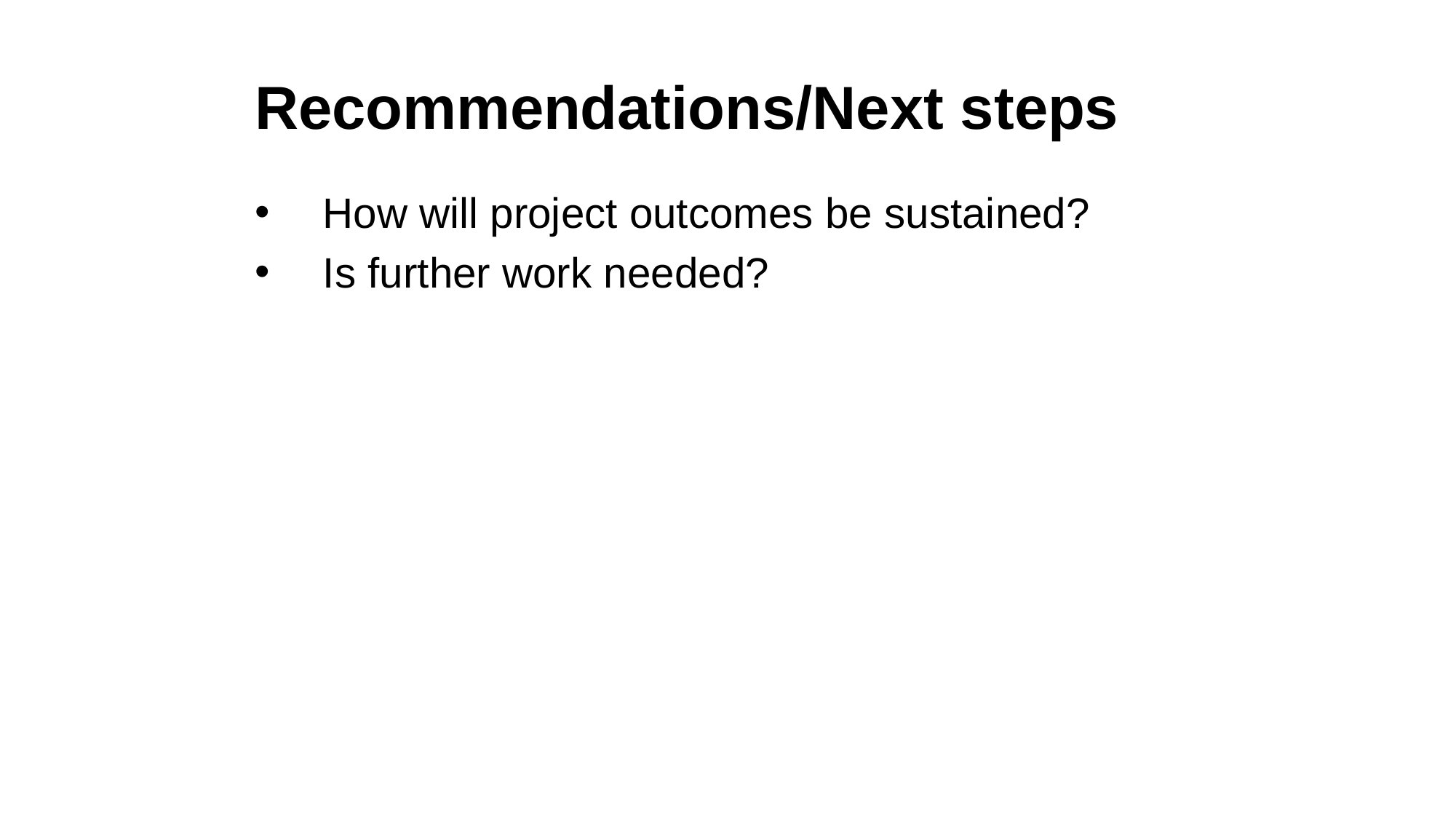

Recommendations/Next steps
How will project outcomes be sustained?
Is further work needed?